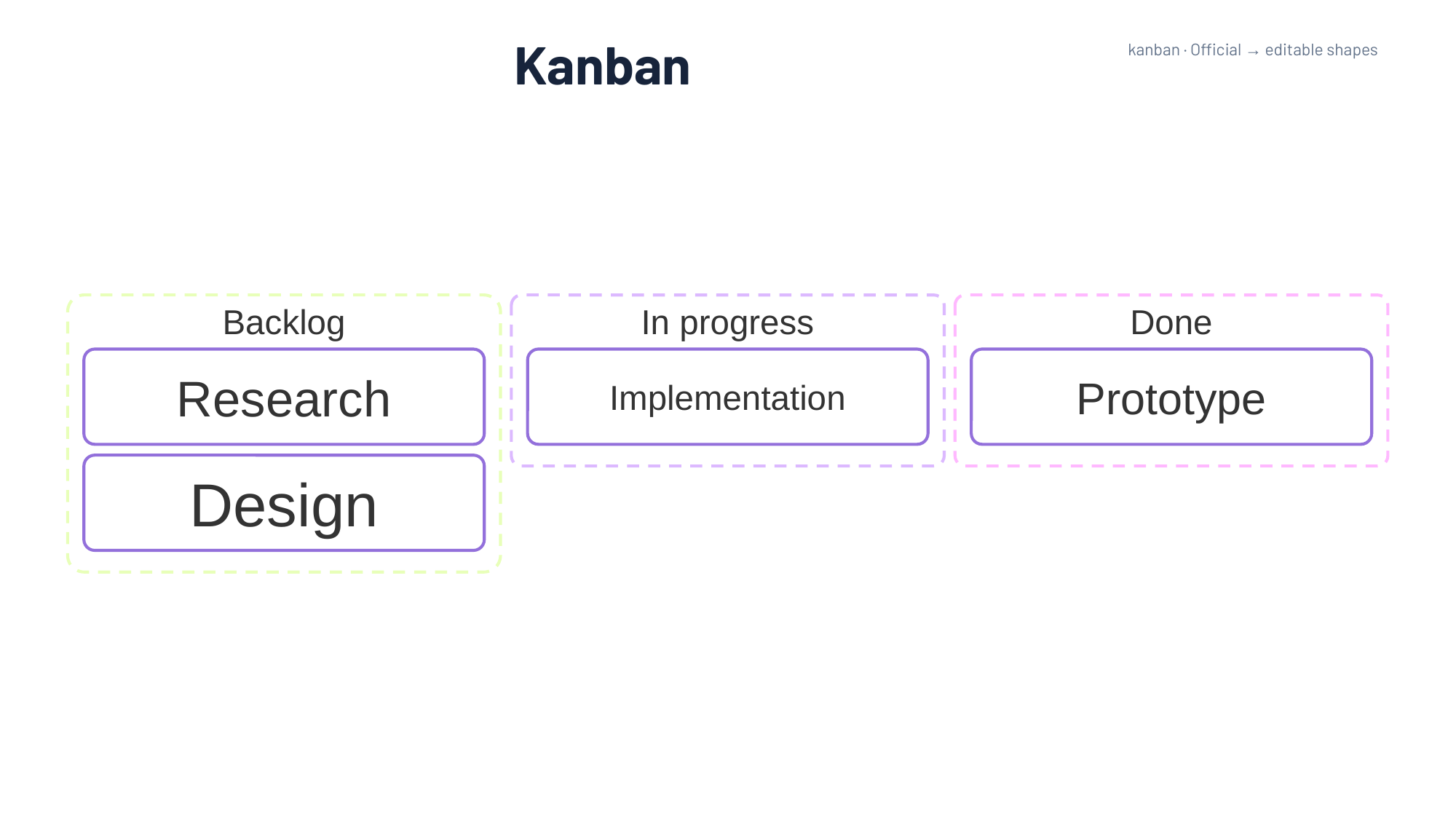

Kanban
kanban · Official → editable shapes

Backlog

In progress

Done

Research
Implementation
Prototype
Design